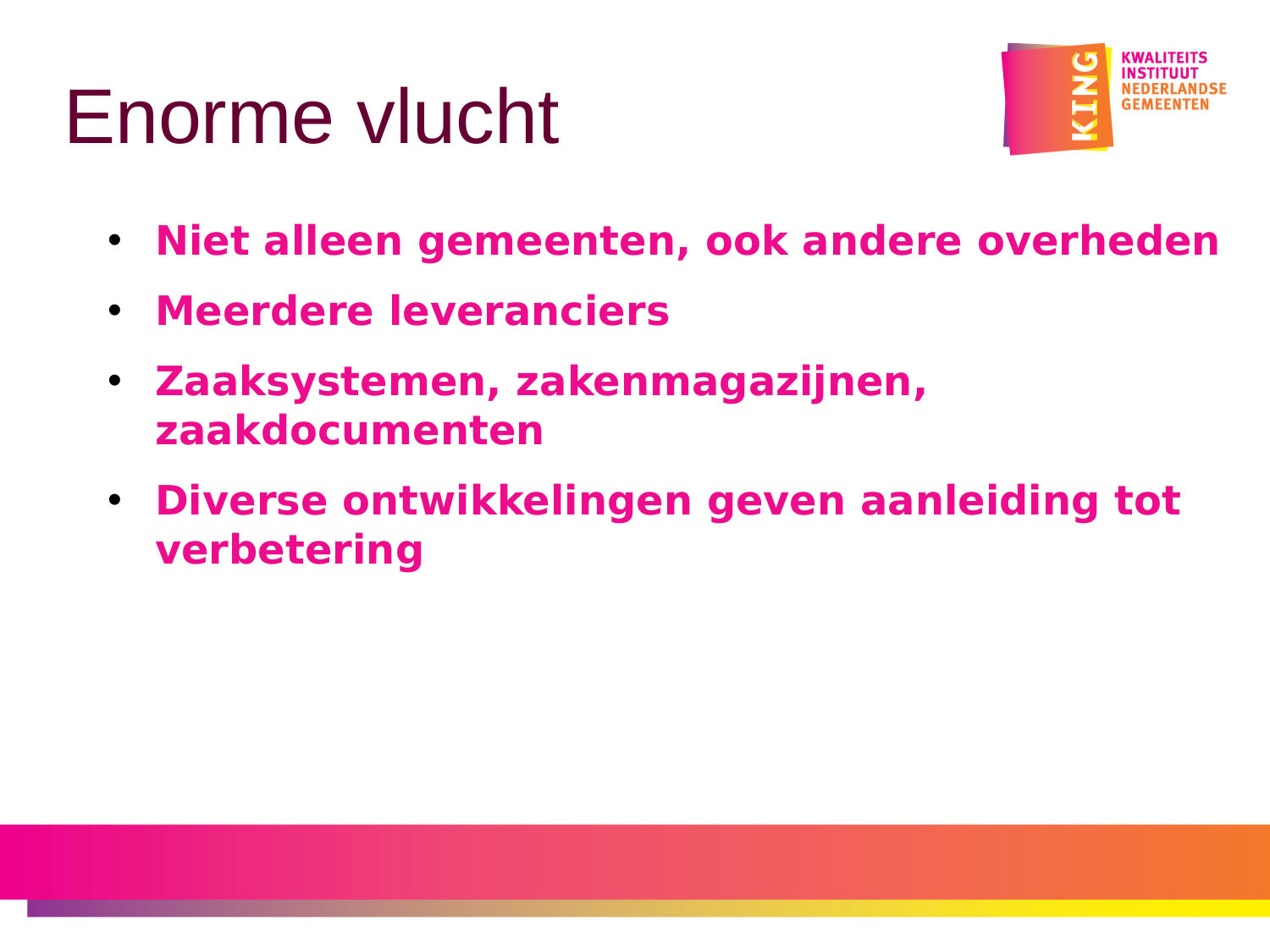

# Enorme vlucht
Niet alleen gemeenten, ook andere overheden
Meerdere leveranciers
Zaaksystemen, zakenmagazijnen, zaakdocumenten
Diverse ontwikkelingen geven aanleiding tot verbetering